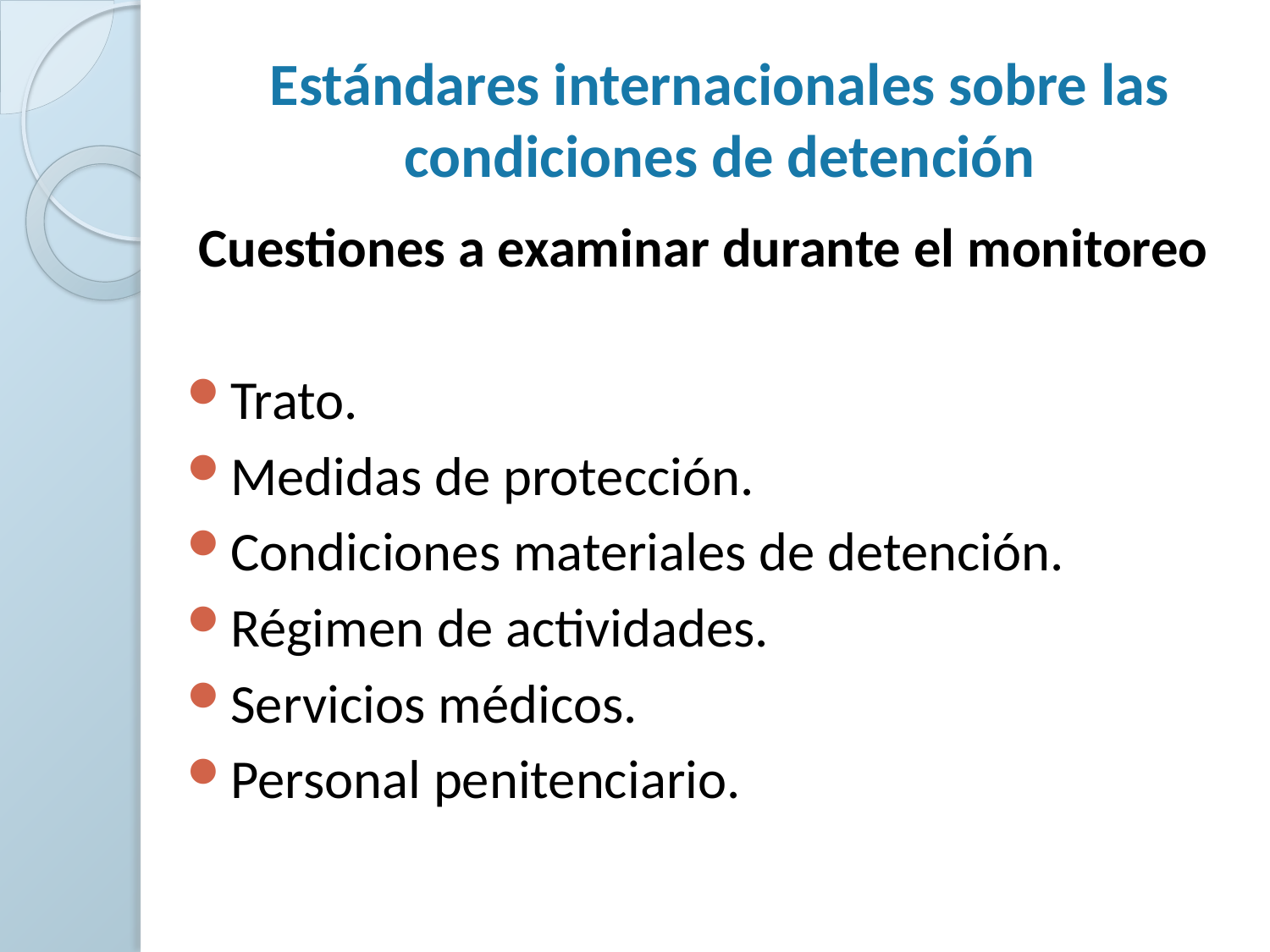

# Estándares internacionales sobre las condiciones de detención
Cuestiones a examinar durante el monitoreo

Trato.
Medidas de protección.
Condiciones materiales de detención.
Régimen de actividades.
Servicios médicos.
Personal penitenciario.